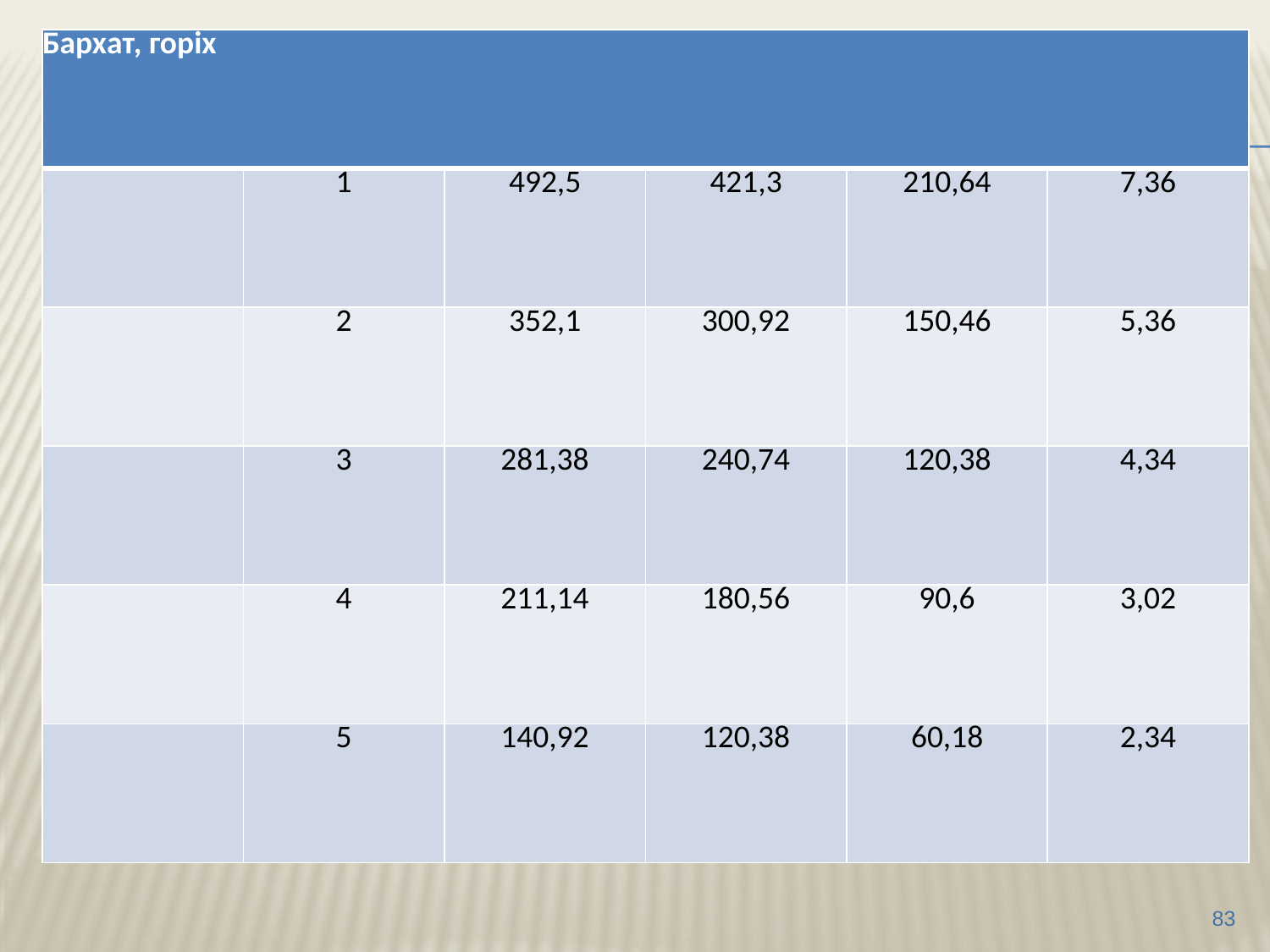

| Бархат, горіх |  |  |  |  |  |
| --- | --- | --- | --- | --- | --- |
|  | 1 | 492,5 | 421,3 | 210,64 | 7,36 |
|  | 2 | 352,1 | 300,92 | 150,46 | 5,36 |
|  | 3 | 281,38 | 240,74 | 120,38 | 4,34 |
|  | 4 | 211,14 | 180,56 | 90,6 | 3,02 |
|  | 5 | 140,92 | 120,38 | 60,18 | 2,34 |
83